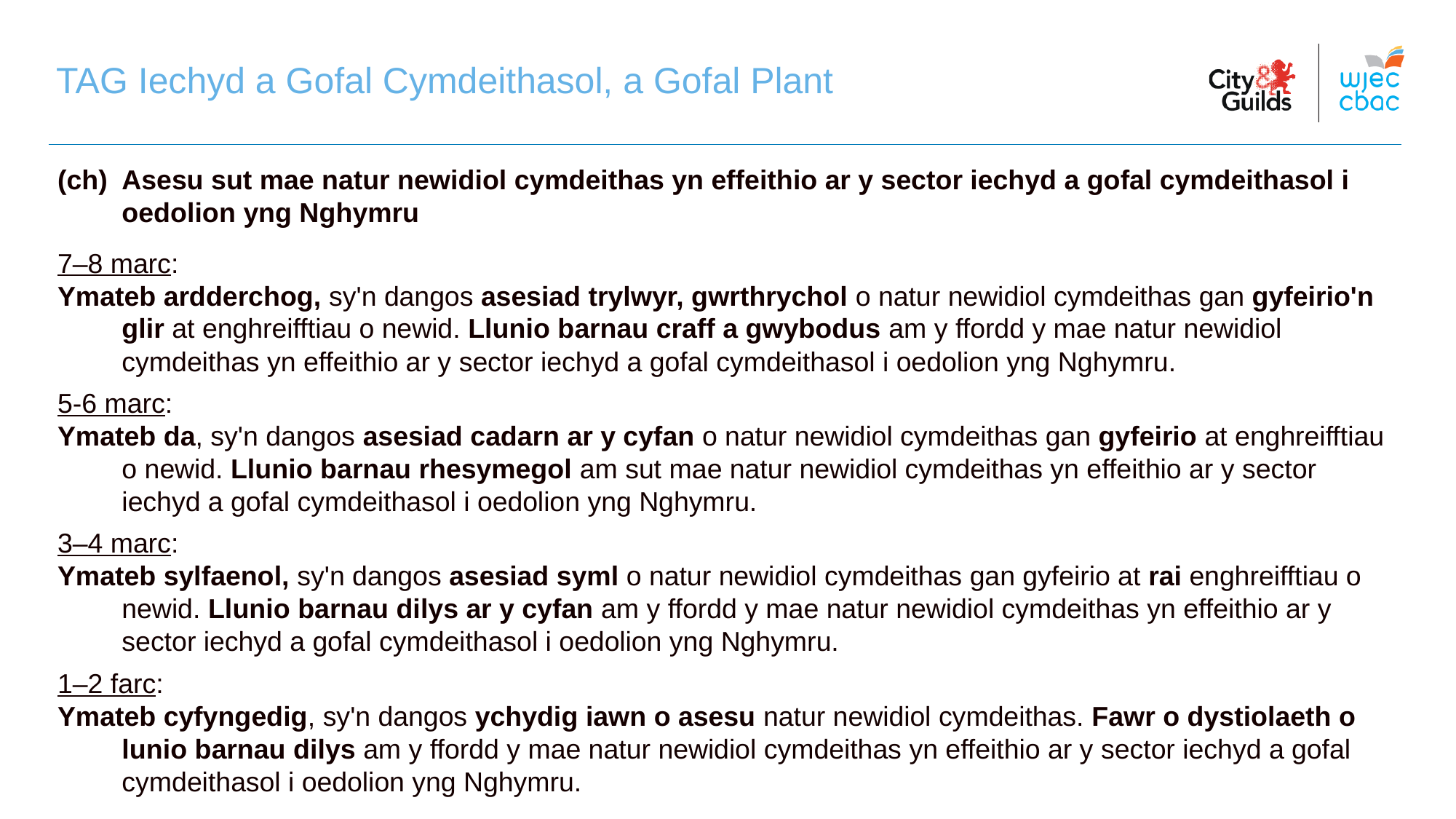

TAG Iechyd a Gofal Cymdeithasol, a Gofal Plant
(ch)	Asesu sut mae natur newidiol cymdeithas yn effeithio ar y sector iechyd a gofal cymdeithasol i oedolion yng Nghymru
7–8 marc:
Ymateb ardderchog, sy'n dangos asesiad trylwyr, gwrthrychol o natur newidiol cymdeithas gan gyfeirio'n glir at enghreifftiau o newid. Llunio barnau craff a gwybodus am y ffordd y mae natur newidiol cymdeithas yn effeithio ar y sector iechyd a gofal cymdeithasol i oedolion yng Nghymru.
5-6 marc:
Ymateb da, sy'n dangos asesiad cadarn ar y cyfan o natur newidiol cymdeithas gan gyfeirio at enghreifftiau o newid. Llunio barnau rhesymegol am sut mae natur newidiol cymdeithas yn effeithio ar y sector iechyd a gofal cymdeithasol i oedolion yng Nghymru.
3–4 marc:
Ymateb sylfaenol, sy'n dangos asesiad syml o natur newidiol cymdeithas gan gyfeirio at rai enghreifftiau o newid. Llunio barnau dilys ar y cyfan am y ffordd y mae natur newidiol cymdeithas yn effeithio ar y sector iechyd a gofal cymdeithasol i oedolion yng Nghymru.
1–2 farc:
Ymateb cyfyngedig, sy'n dangos ychydig iawn o asesu natur newidiol cymdeithas. Fawr o dystiolaeth o lunio barnau dilys am y ffordd y mae natur newidiol cymdeithas yn effeithio ar y sector iechyd a gofal cymdeithasol i oedolion yng Nghymru.